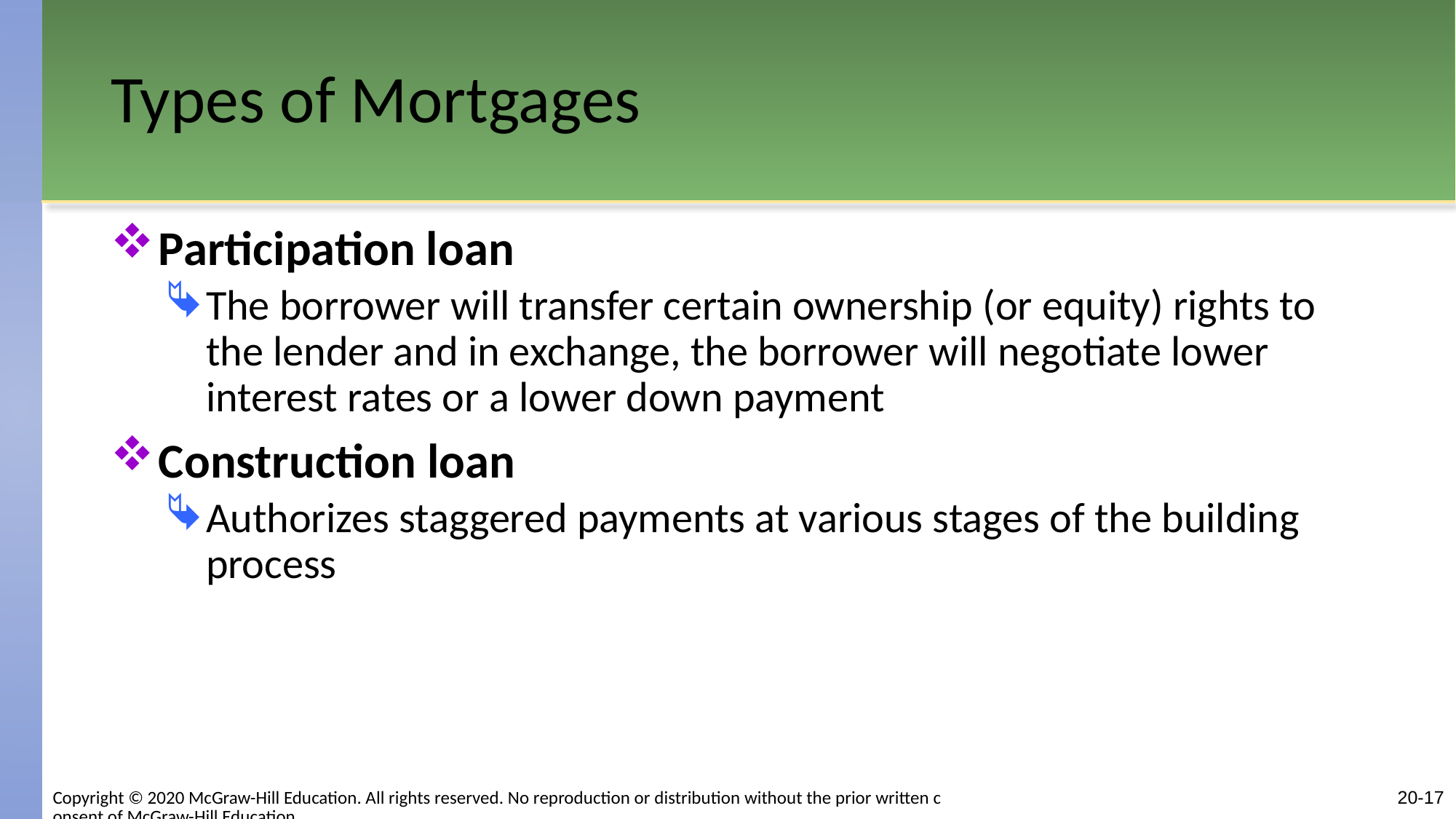

# Types of Mortgages
Participation loan
The borrower will transfer certain ownership (or equity) rights to the lender and in exchange, the borrower will negotiate lower interest rates or a lower down payment
Construction loan
Authorizes staggered payments at various stages of the building process
20-17
Copyright © 2020 McGraw-Hill Education. All rights reserved. No reproduction or distribution without the prior written consent of McGraw-Hill Education.